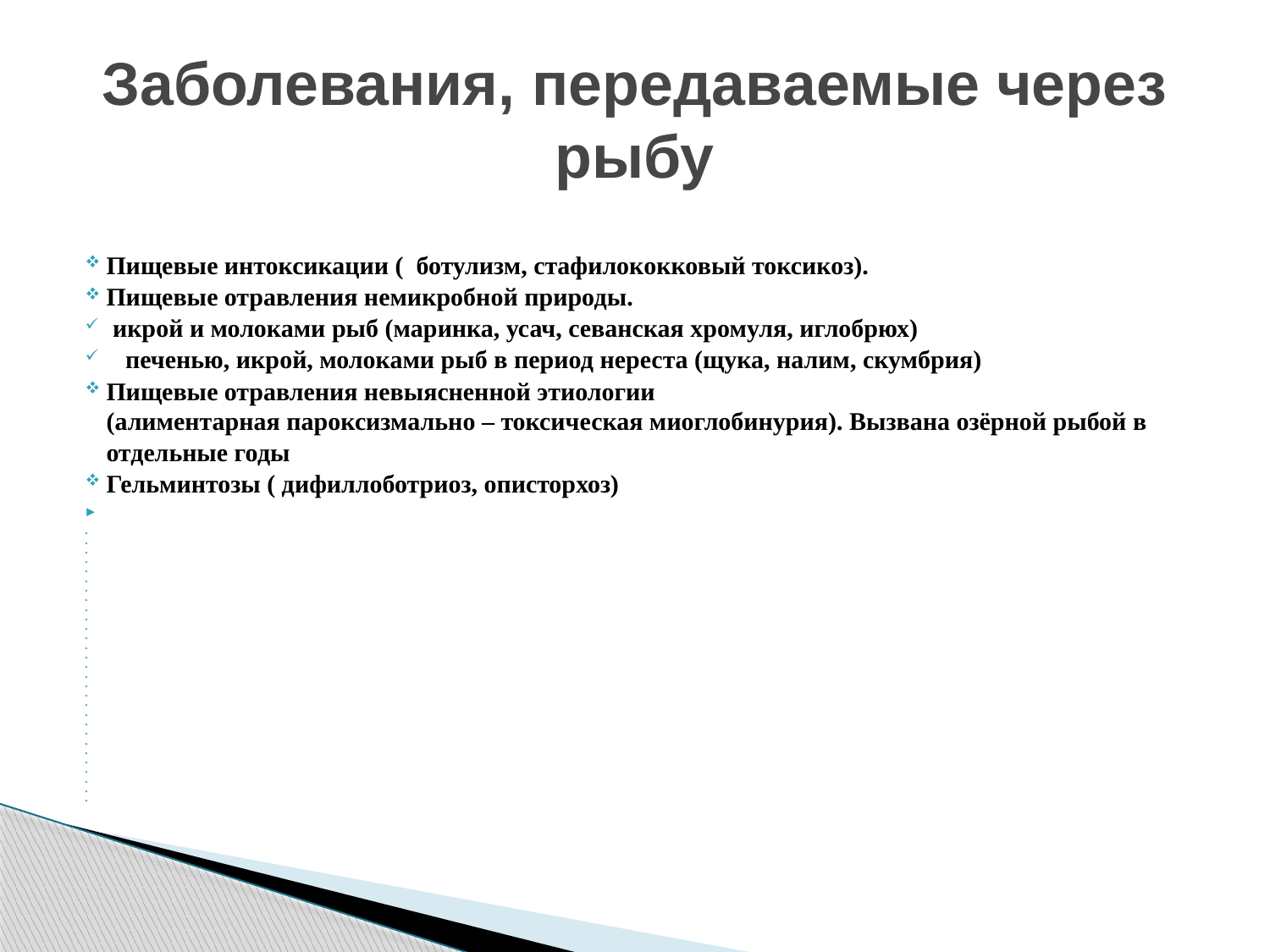

# Заболевания, передаваемые через рыбу

Пищевые интоксикации (  ботулизм, стафилококковый токсикоз).
Пищевые отравления немикробной природы.
 икрой и молоками рыб (маринка, усач, севанская хромуля, иглобрюх)
   печенью, икрой, молоками рыб в период нереста (щука, налим, скумбрия)
Пищевые отравления невыясненной этиологии
(алиментарная пароксизмально – токсическая миоглобинурия). Вызвана озёрной рыбой в отдельные годы
Гельминтозы ( дифиллоботриоз, описторхоз)